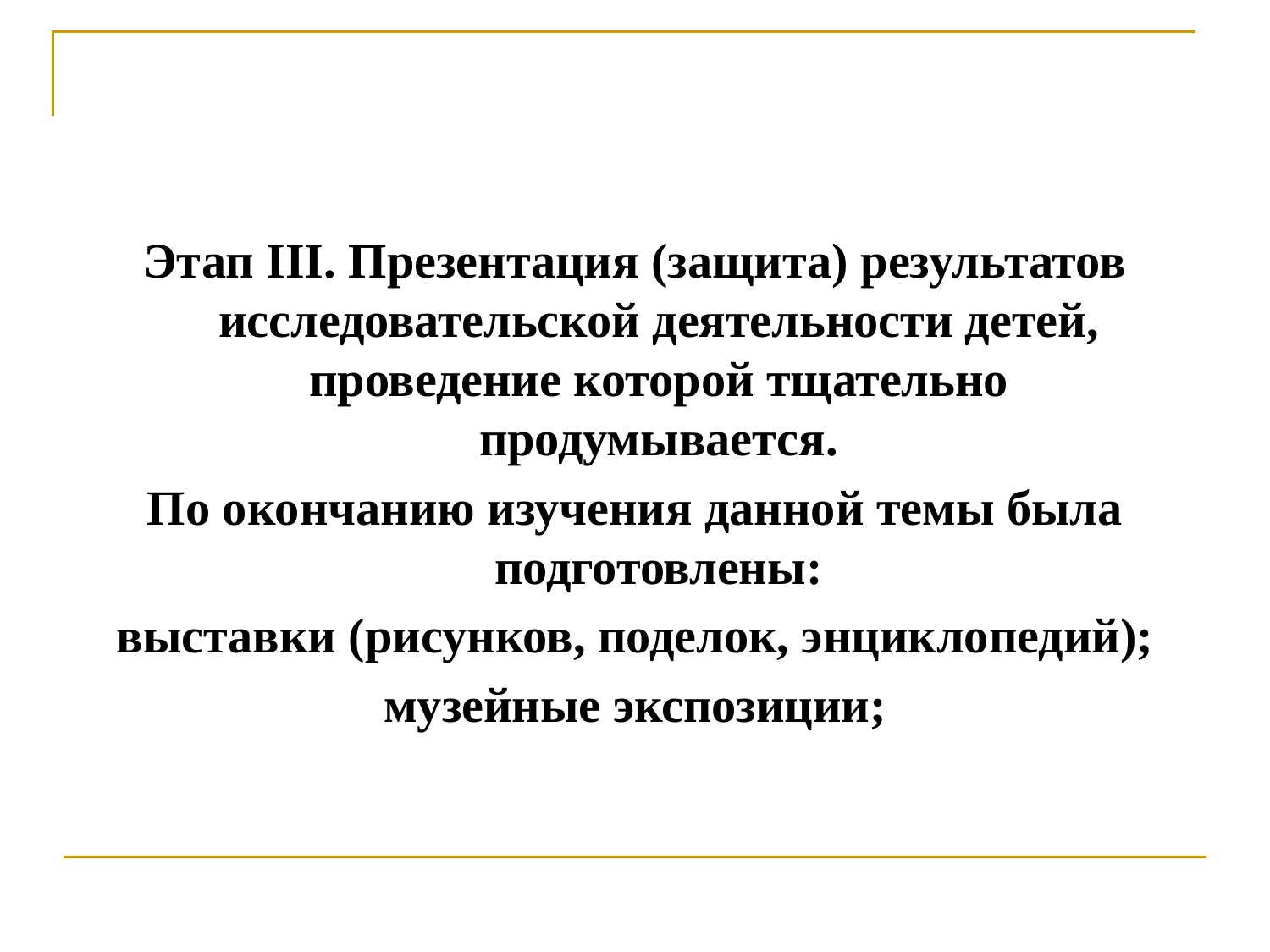

Этап III. Презентация (защита) результатов исследовательской деятельности детей, проведение которой тщательно продумывается.
По окончанию изучения данной темы была подготовлены:
выставки (рисунков, поделок, энциклопедий);
музейные экспозиции;